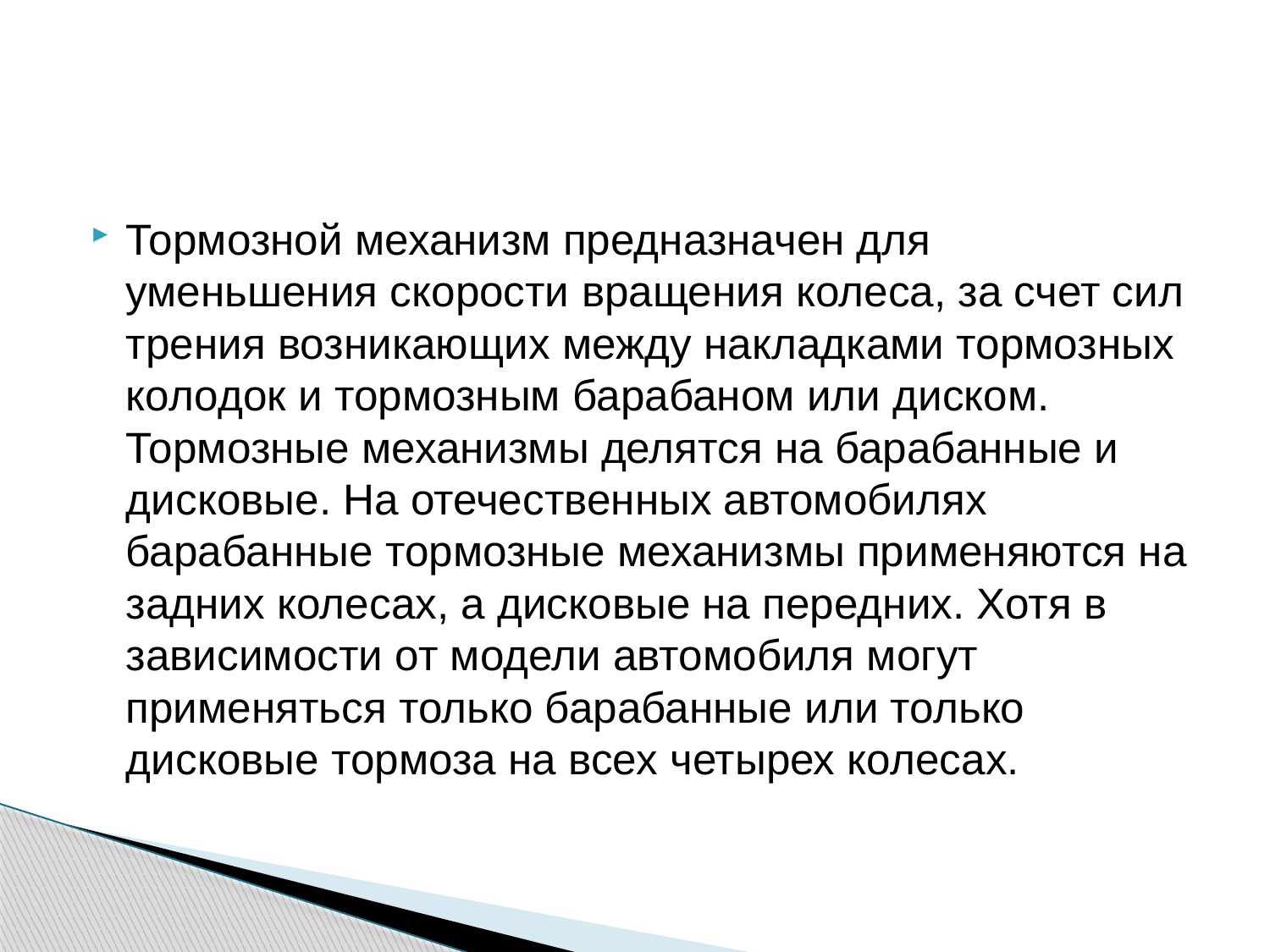

#
Тормозной механизм предназначен для уменьшения скорости вращения колеса, за счет сил трения возникающих между накладками тормозных колодок и тормозным барабаном или диском. Тормозные механизмы делятся на барабанные и дисковые. На отечественных автомобилях барабанные тормозные механизмы применяются на задних колесах, а дисковые на передних. Хотя в зависимости от модели автомобиля могут применяться только барабанные или только дисковые тормоза на всех четырех колесах.